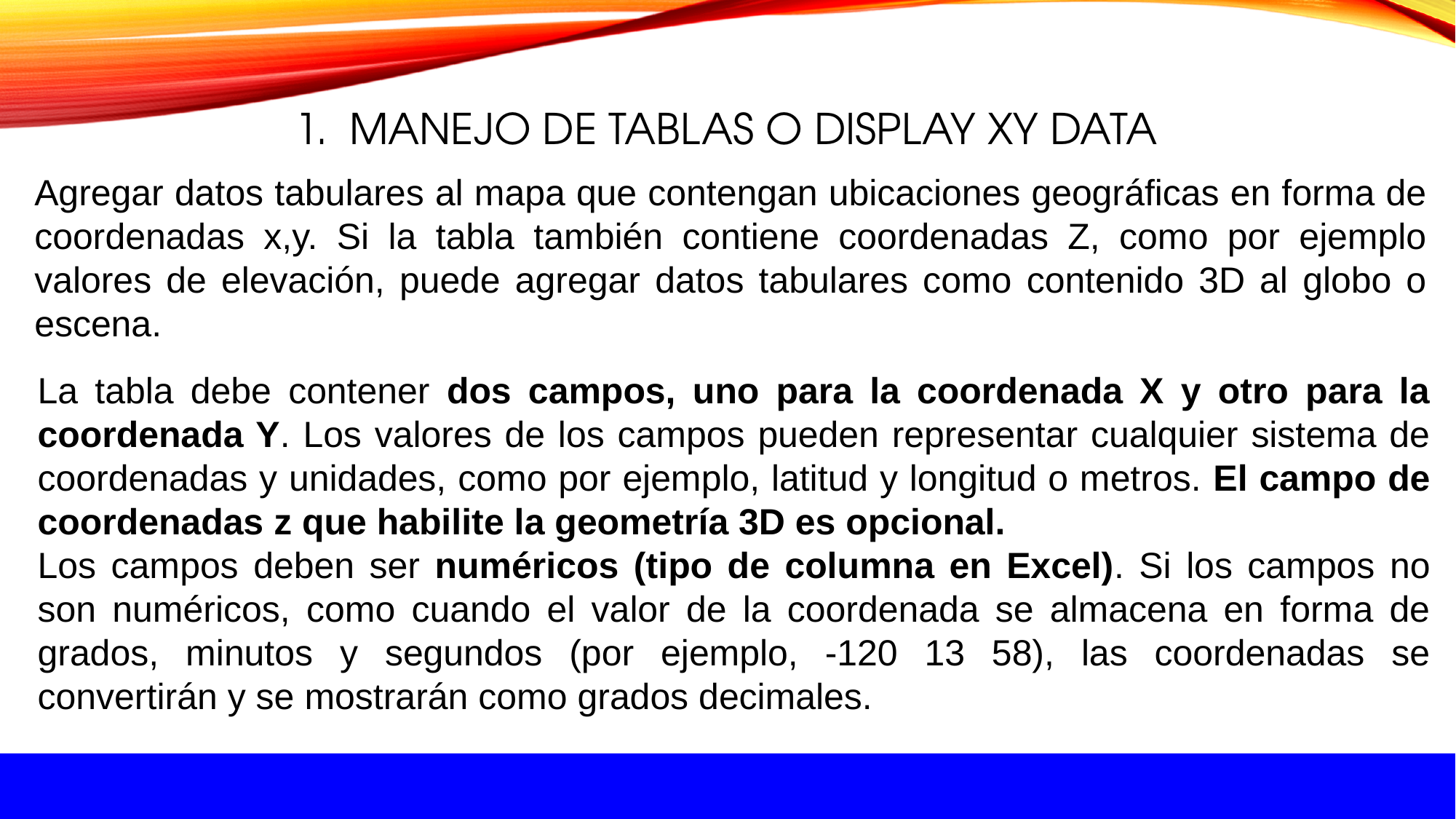

# MANEJO DE TABLAS O Display XY Data
Agregar datos tabulares al mapa que contengan ubicaciones geográficas en forma de coordenadas x,y. Si la tabla también contiene coordenadas Z, como por ejemplo valores de elevación, puede agregar datos tabulares como contenido 3D al globo o escena.
La tabla debe contener dos campos, uno para la coordenada X y otro para la coordenada Y. Los valores de los campos pueden representar cualquier sistema de coordenadas y unidades, como por ejemplo, latitud y longitud o metros. El campo de coordenadas z que habilite la geometría 3D es opcional.
Los campos deben ser numéricos (tipo de columna en Excel). Si los campos no son numéricos, como cuando el valor de la coordenada se almacena en forma de grados, minutos y segundos (por ejemplo, -120 13 58), las coordenadas se convertirán y se mostrarán como grados decimales.